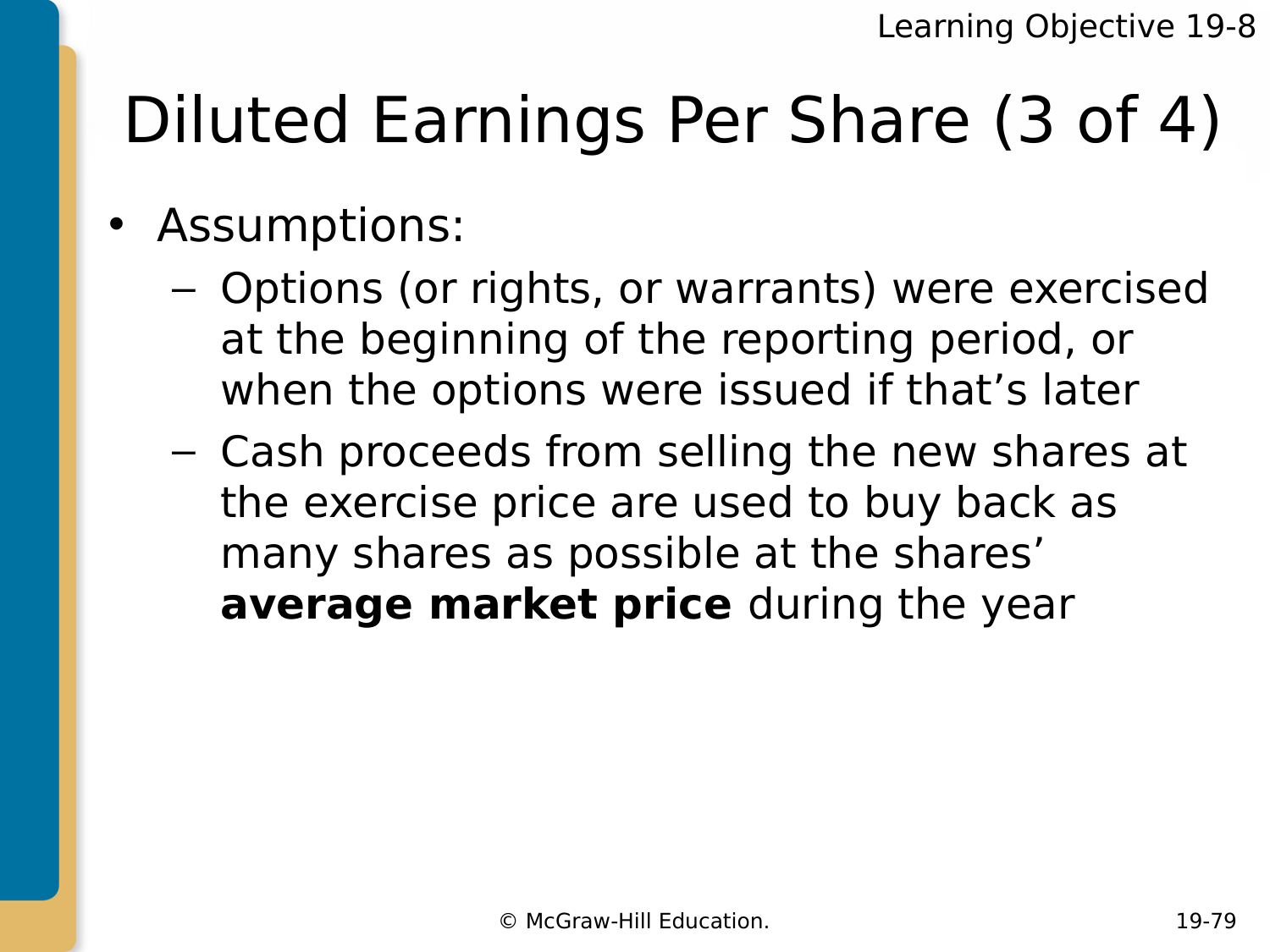

Learning Objective 19-8
# Diluted Earnings Per Share (3 of 4)
Assumptions:
Options (or rights, or warrants) were exercised at the beginning of the reporting period, or when the options were issued if that’s later
Cash proceeds from selling the new shares at the exercise price are used to buy back as many shares as possible at the shares’ average market price during the year